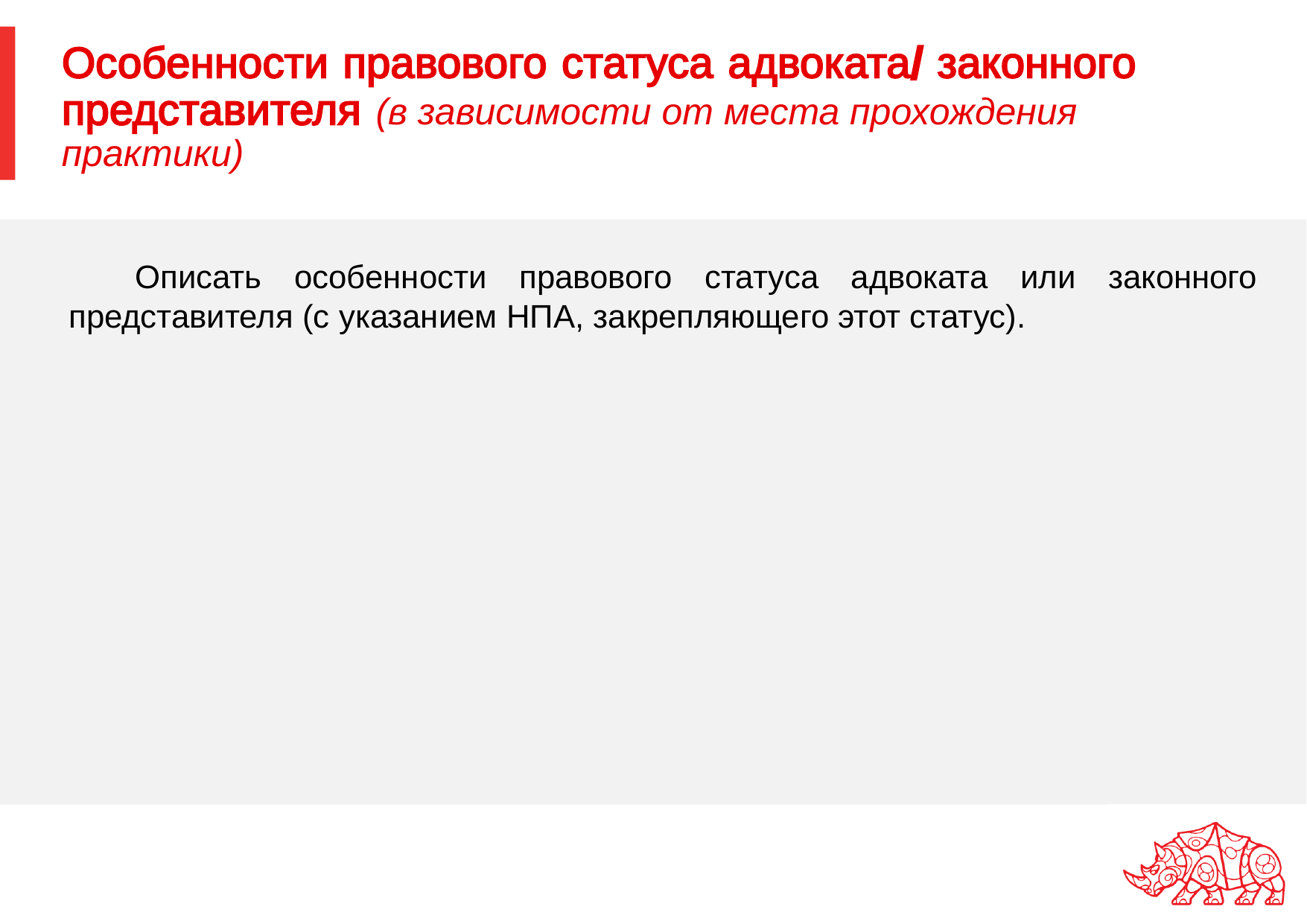

# Особенности правового статуса адвоката/ законного представителя (в зависимости от места прохождения практики)
Описать особенности правового статуса адвоката или законного представителя (с указанием НПА, закрепляющего этот статус).